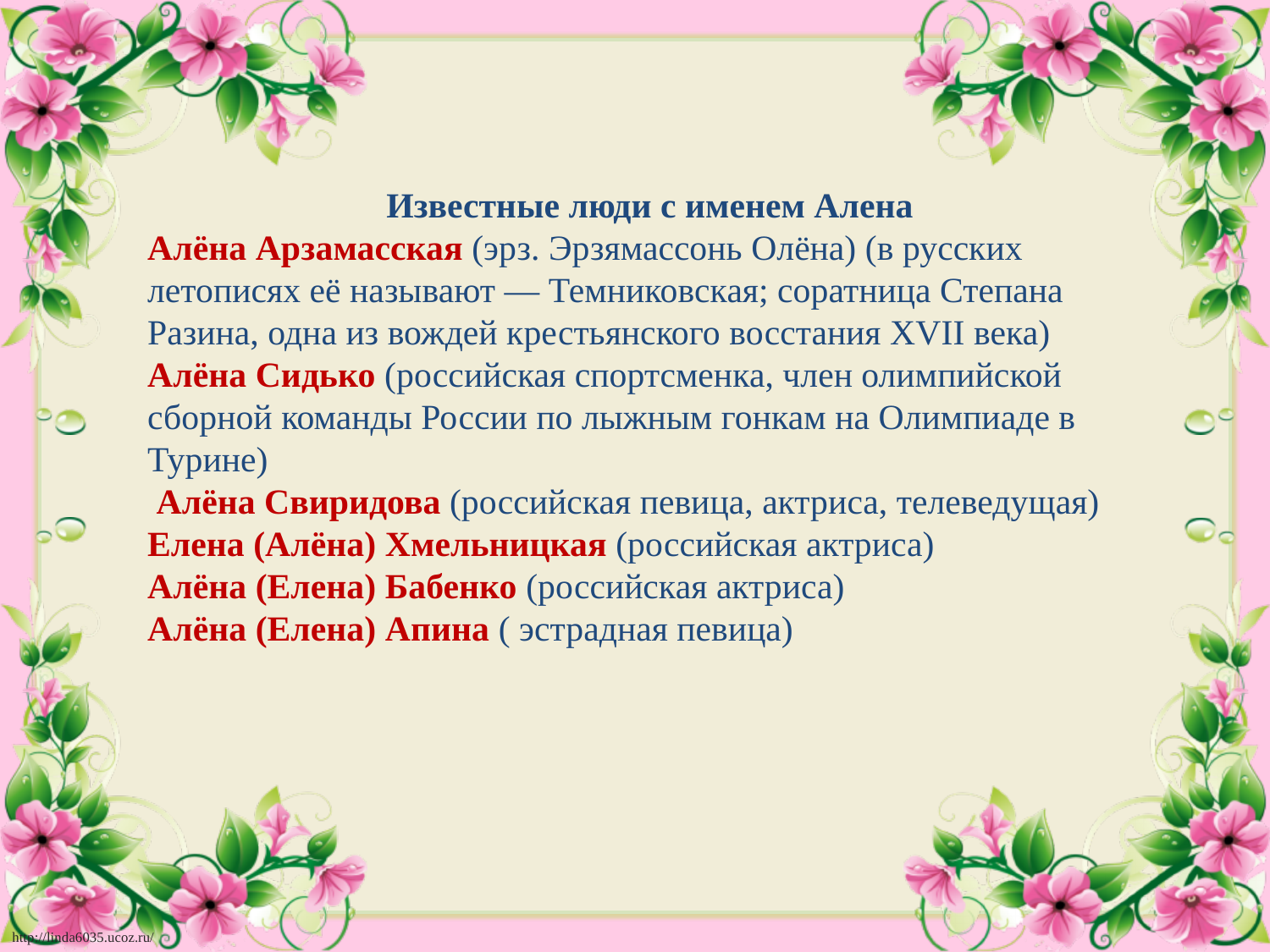

Известные люди с именем Алена
Алёна Арзамасская (эрз. Эрзямассонь Олёна) (в русских летописях её называют — Темниковская; соратница Степана Разина, одна из вождей крестьянского восстания XVII века)
Алёна Сидько (российская спортсменка, член олимпийской сборной команды России по лыжным гонкам на Олимпиаде в Турине)
 Алёна Свиридова (российская певица, актриса, телеведущая)
Елена (Алёна) Хмельницкая (российская актриса)
Алёна (Елена) Бабенко (российская актриса)
Алёна (Елена) Апина ( эстрадная певица)